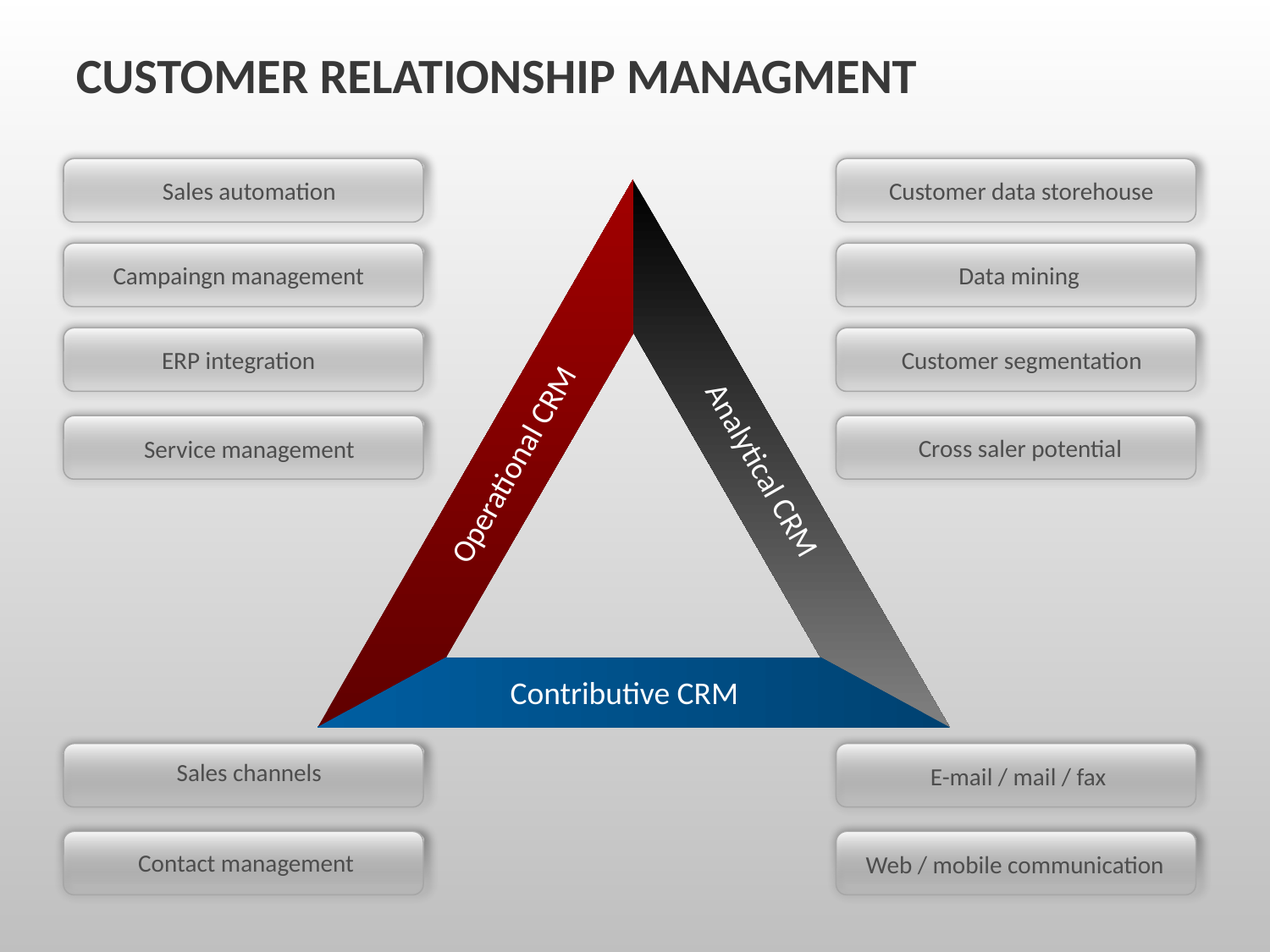

CUSTOMER RELATIONSHIP MANAGMENT

Sales automation
Customer data storehouse

Campaingn management
Data mining

Customer segmentation
ERP integration

Cross saler potential
Service management
Operational CRM
Analytical CRM
Contributive CRM

Sales channels
E-mail / mail / fax

Contact management
Web / mobile communication